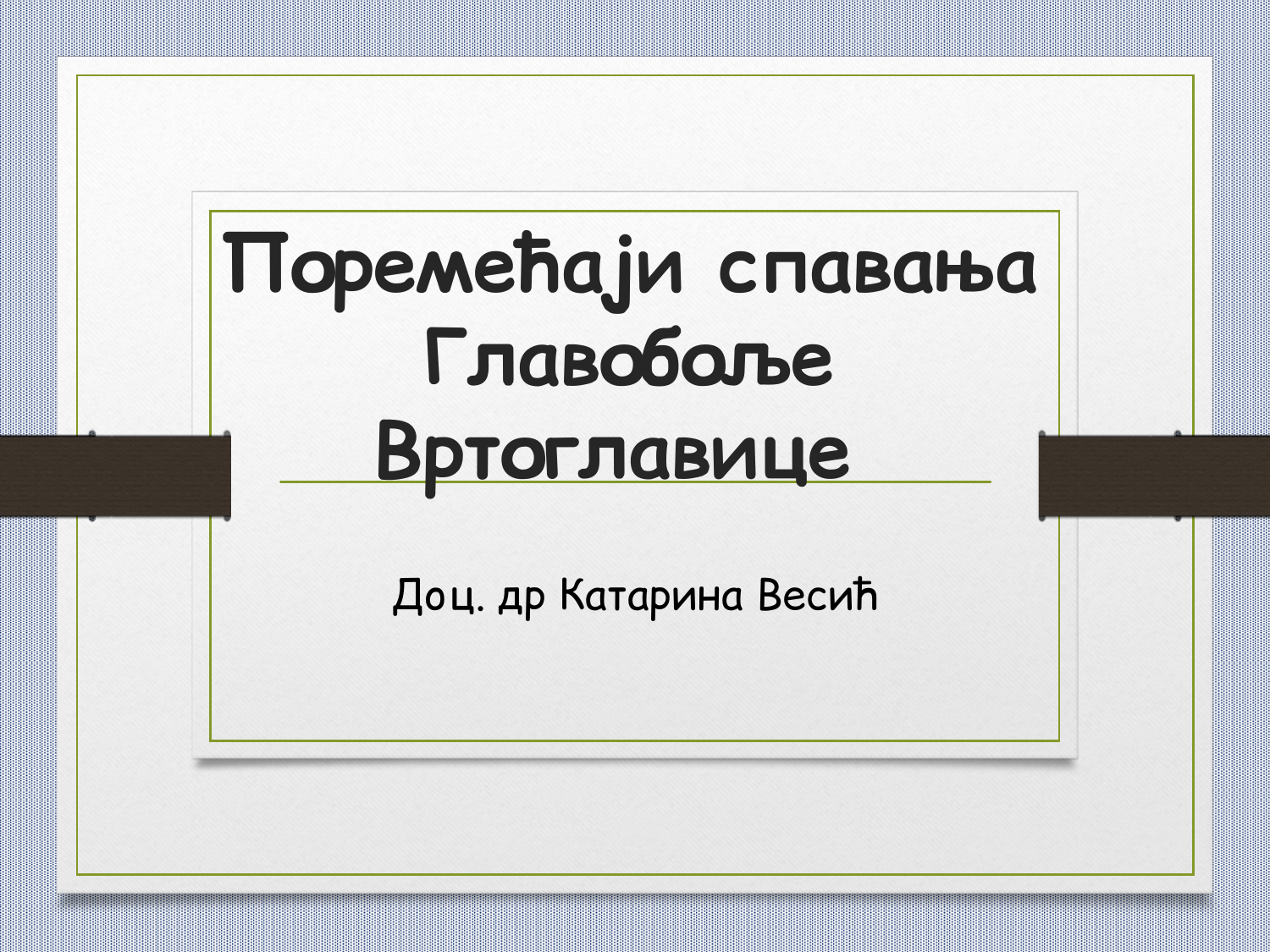

# Поремећаји спавања Главобоље Вртоглавице

Доц. др Катарина Весић